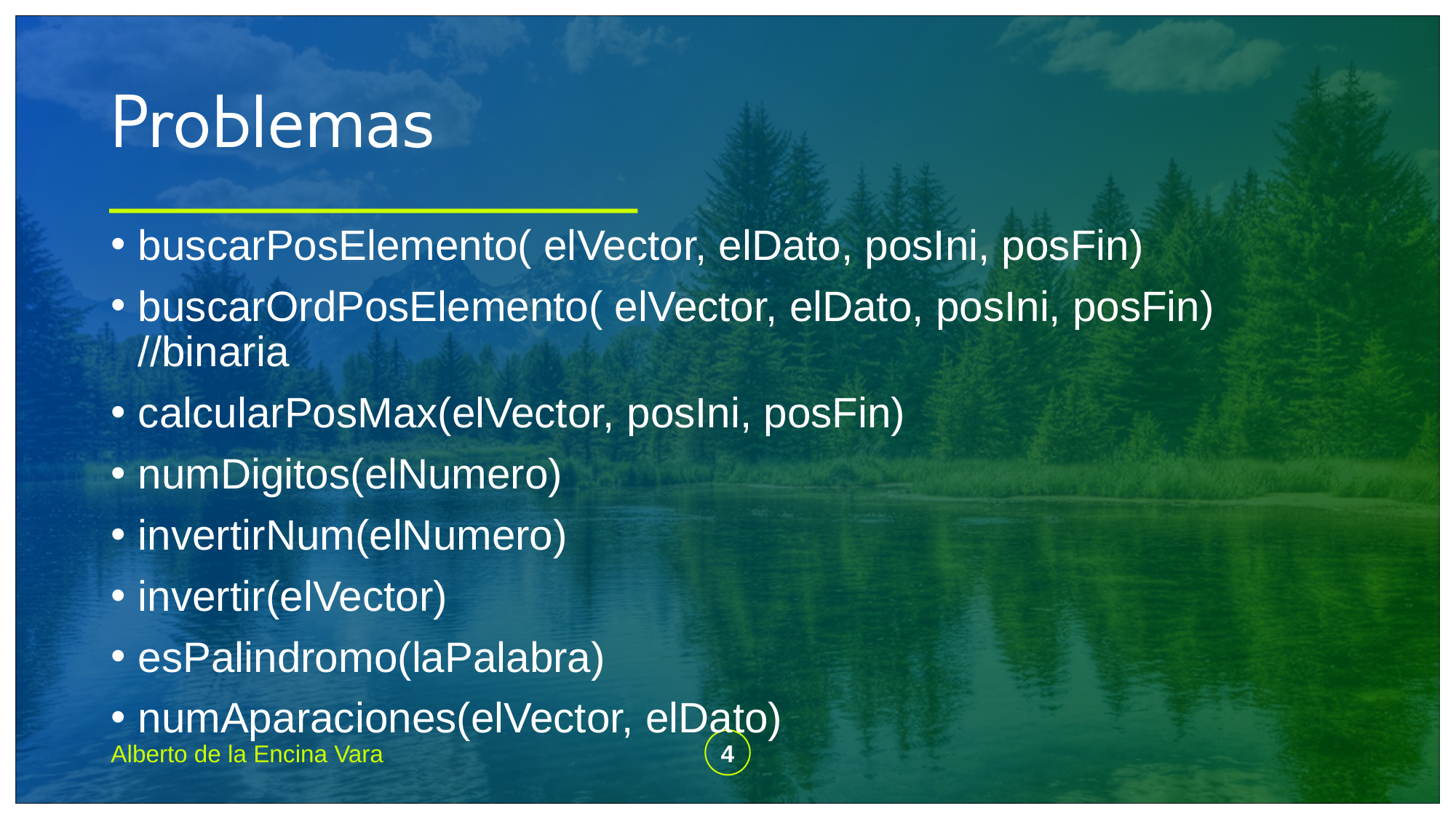

# Problemas
buscarPosElemento( elVector, elDato, posIni, posFin)
buscarOrdPosElemento( elVector, elDato, posIni, posFin) //binaria
calcularPosMax(elVector, posIni, posFin)
numDigitos(elNumero)
invertirNum(elNumero)
invertir(elVector)
esPalindromo(laPalabra)
numAparaciones(elVector, elDato)

Alberto de la Encina Vara
4